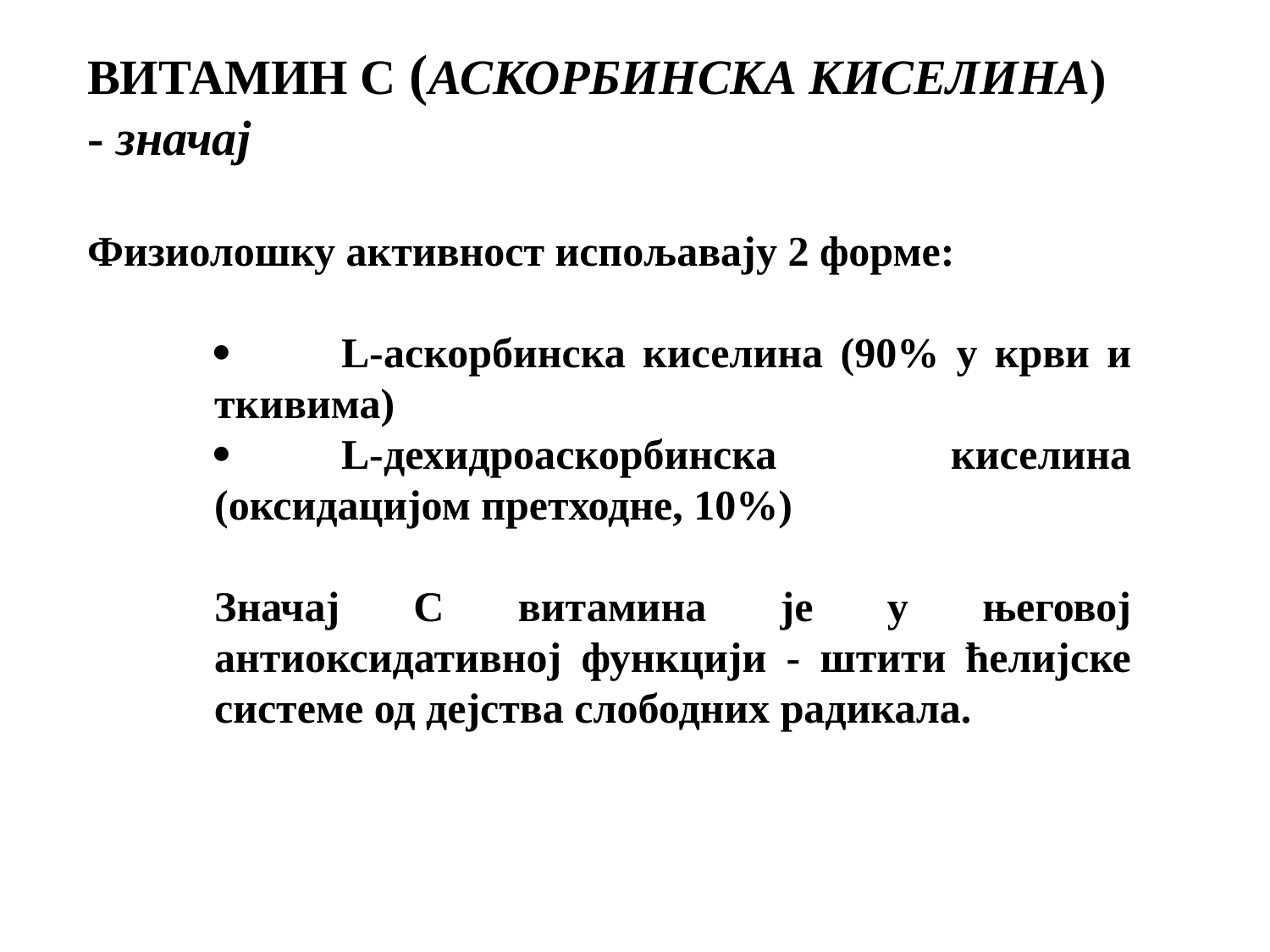

ВИТАМИН C (АСКОРБИНСКА КИСЕЛИНА) - значај

Физиолошку активност испољавају 2 форме:

•	L-аскорбинска киселина (90% у крви и ткивима)
•	L-дехидроаскорбинска киселина (оксидацијом претходне, 10%)

Значај C витамина је у његовој антиоксидативној функцији - штити ћелијске системе од дејства слободних радикала.